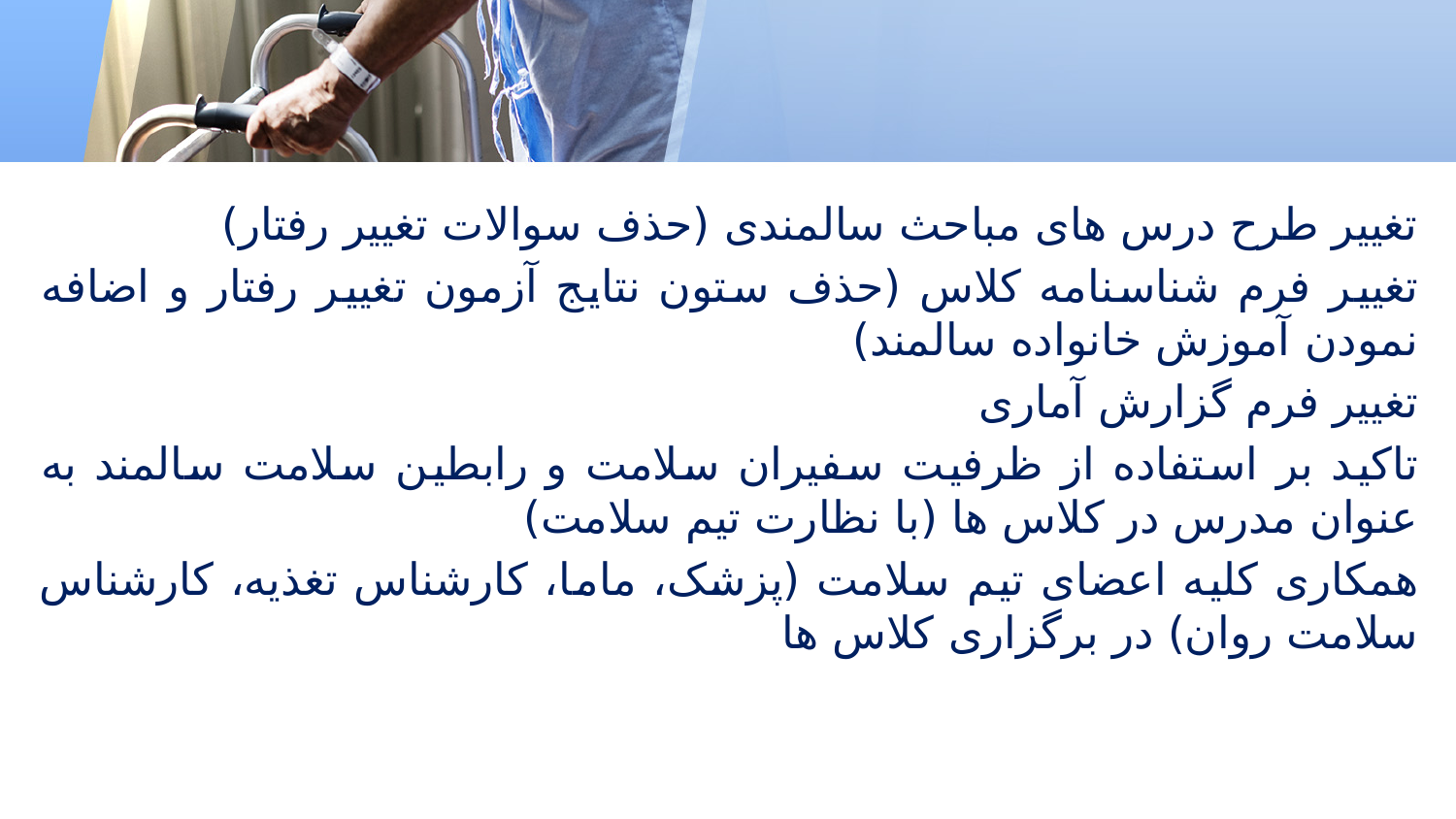

تغییر طرح درس های مباحث سالمندی (حذف سوالات تغییر رفتار)
تغییر فرم شناسنامه کلاس (حذف ستون نتایج آزمون تغییر رفتار و اضافه نمودن آموزش خانواده سالمند)
تغییر فرم گزارش آماری
تاکید بر استفاده از ظرفیت سفیران سلامت و رابطین سلامت سالمند به عنوان مدرس در کلاس ها (با نظارت تیم سلامت)
همکاری کلیه اعضای تیم سلامت (پزشک، ماما، کارشناس تغذیه، کارشناس سلامت روان) در برگزاری کلاس ها